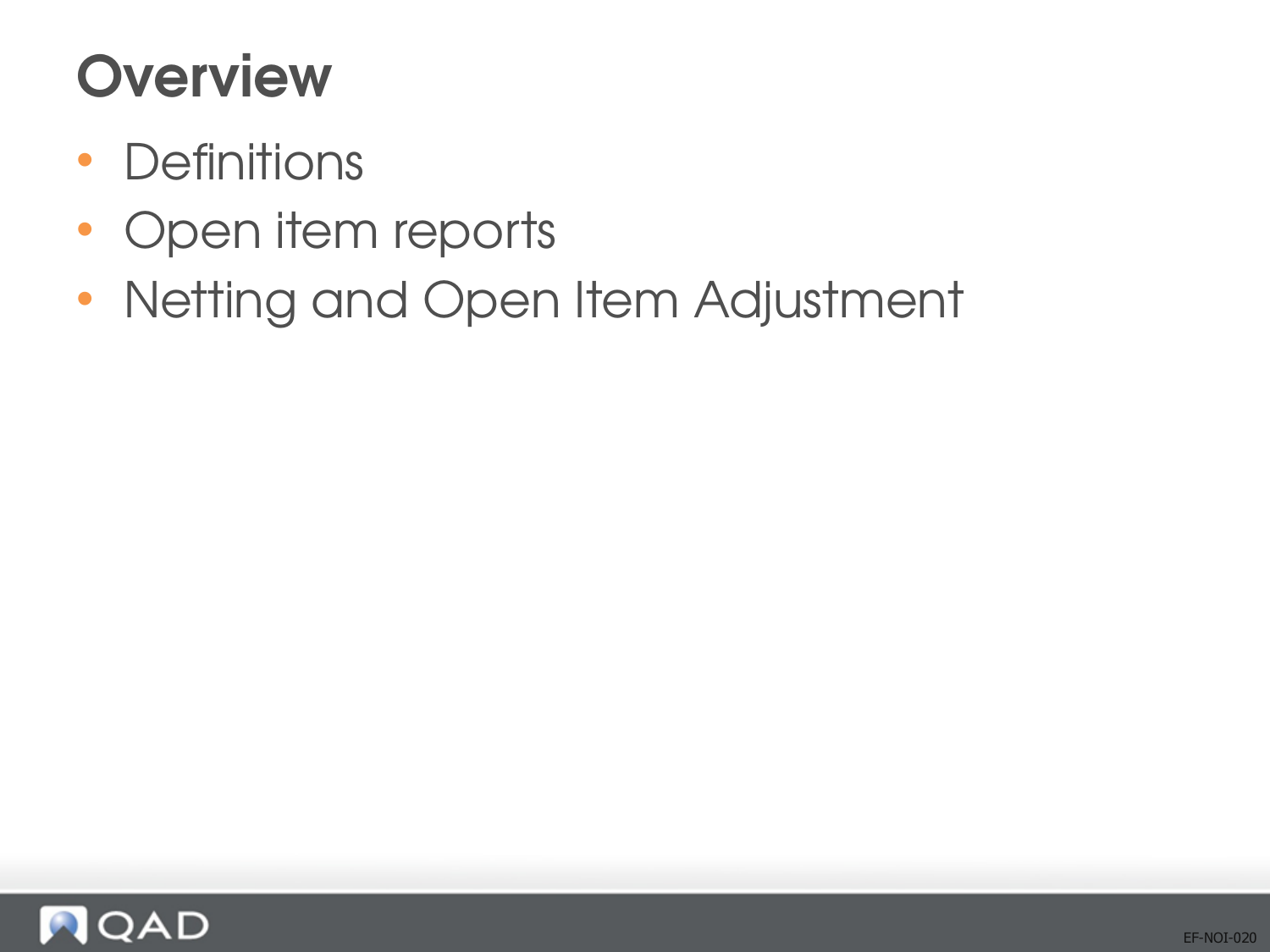

# Overview
Definitions
Open item reports
Netting and Open Item Adjustment
EF-NOI-020